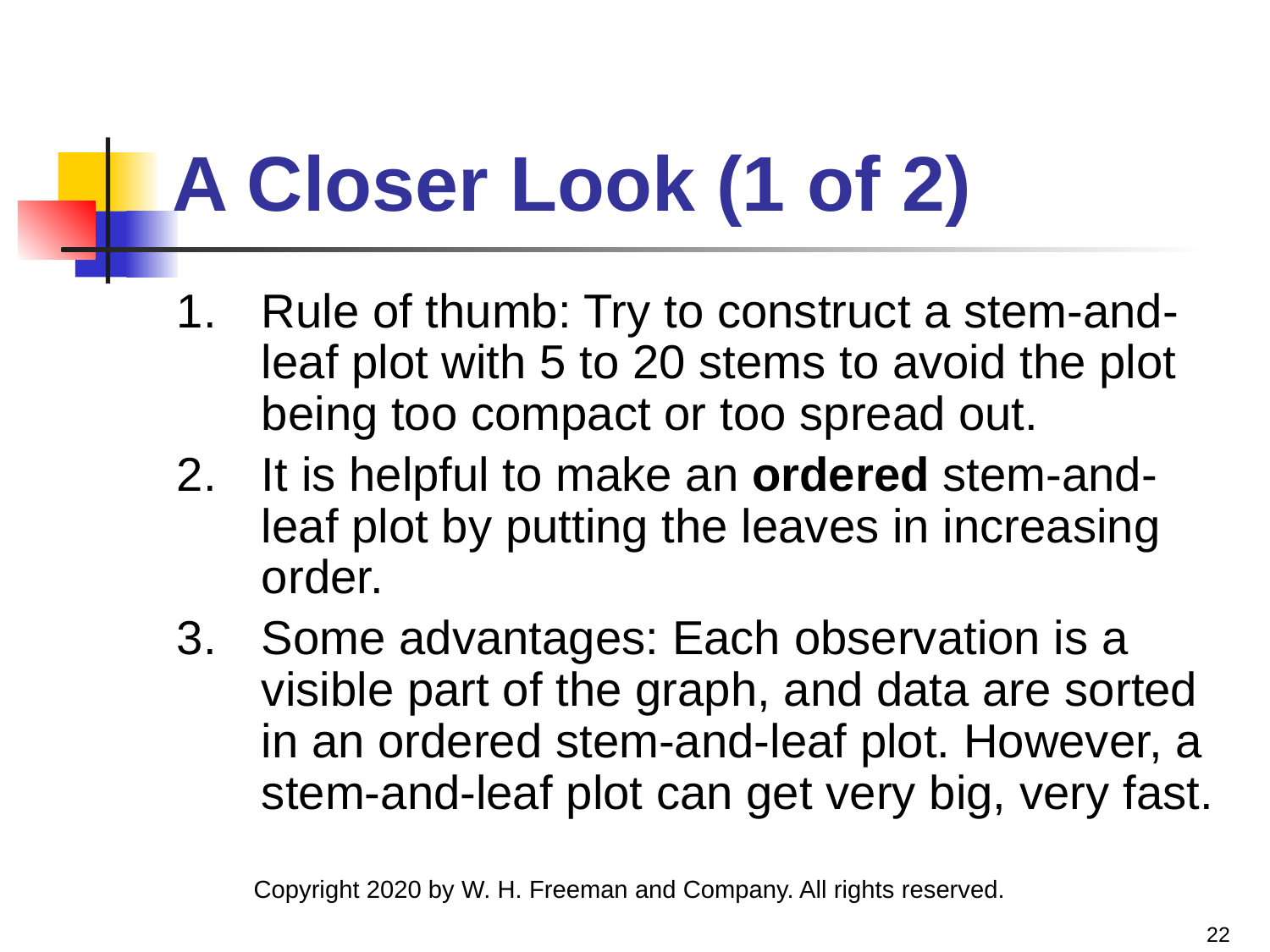

# A Closer Look (1 of 2)
Rule of thumb: Try to construct a stem-and-leaf plot with 5 to 20 stems to avoid the plot being too compact or too spread out.
It is helpful to make an ordered stem-and-leaf plot by putting the leaves in increasing order.
Some advantages: Each observation is a visible part of the graph, and data are sorted in an ordered stem-and-leaf plot. However, a stem-and-leaf plot can get very big, very fast.